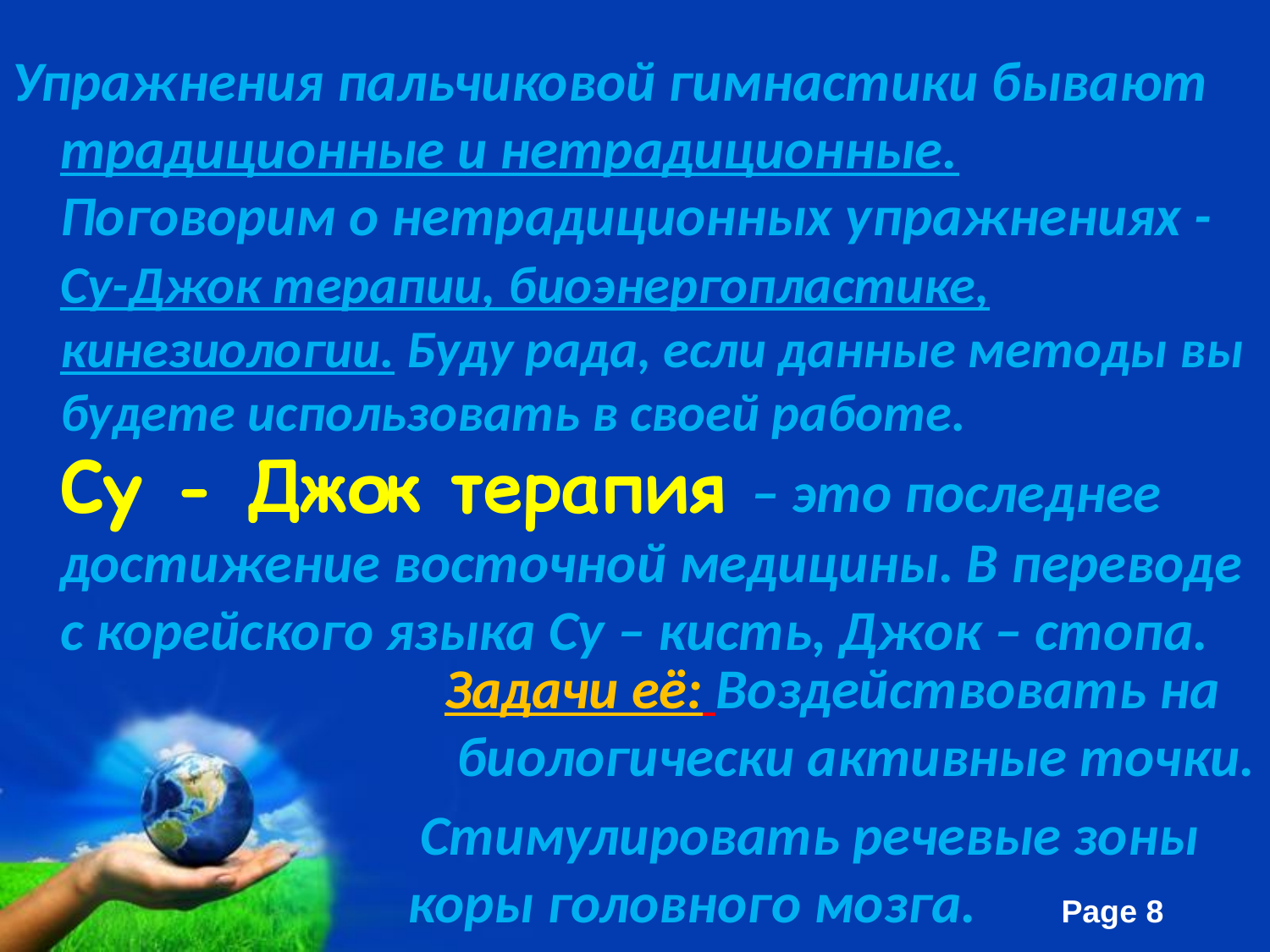

# Упражнения пальчиковой гимнастики бывают традиционные и нетрадиционные. Поговорим о нетрадиционных упражнениях - Су-Джок терапии, биоэнергопластике, кинезиологии. Буду рада, если данные методы вы будете использовать в своей работе. Су - Джок терапия – это последнее достижение восточной медицины. В переводе с корейского языка Су – кисть, Джок – стопа.
Задачи её: Воздействовать на биологически активные точки.
 Стимулировать речевые зоны коры головного мозга.